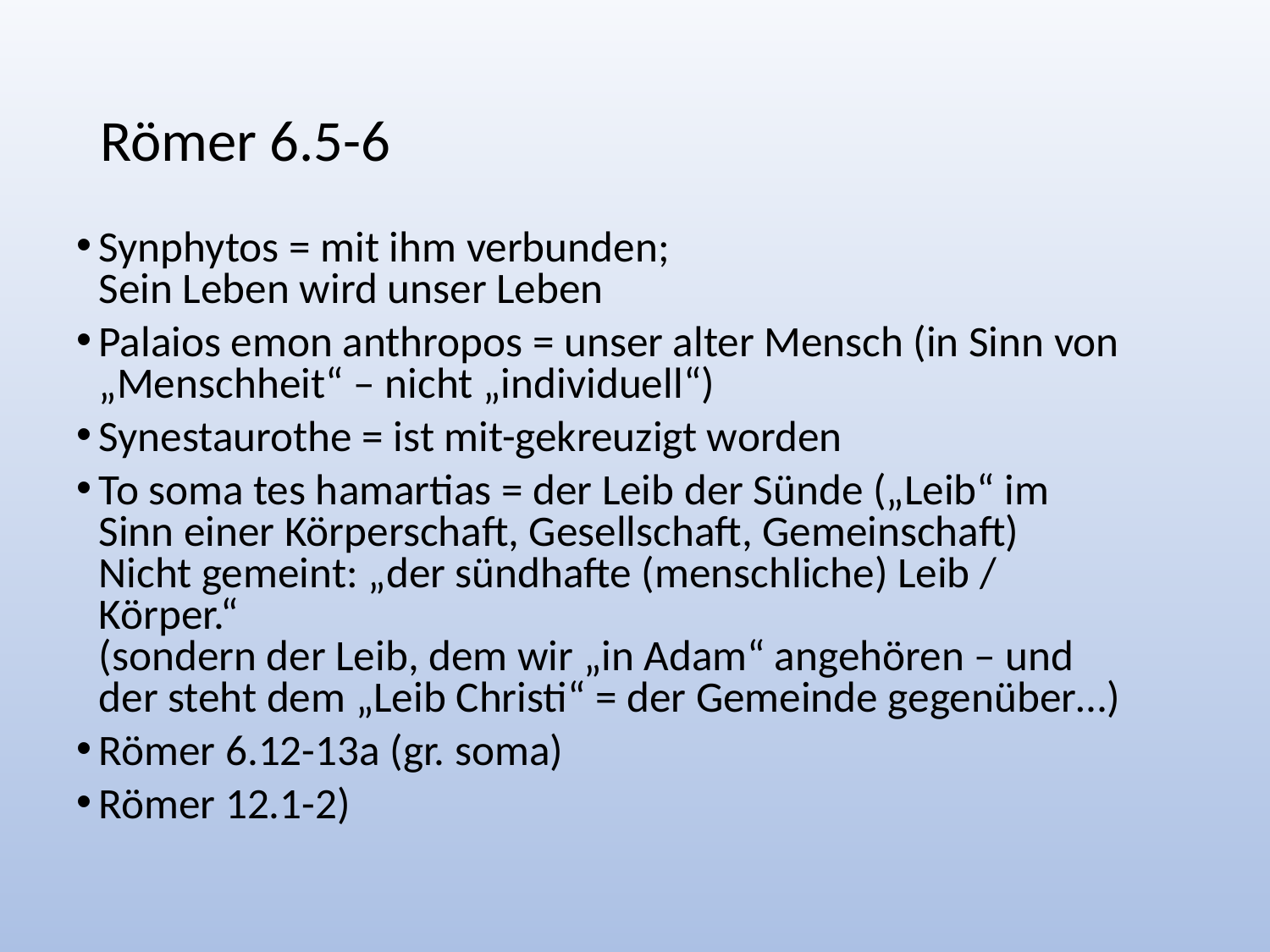

# Römer 6.5-6
Synphytos = mit ihm verbunden;
Sein Leben wird unser Leben
Palaios emon anthropos = unser alter Mensch (in Sinn von „Menschheit“ – nicht „individuell“)
Synestaurothe = ist mit-gekreuzigt worden
To soma tes hamartias = der Leib der Sünde („Leib“ im Sinn einer Körperschaft, Gesellschaft, Gemeinschaft)
Nicht gemeint: „der sündhafte (menschliche) Leib / Körper.“
(sondern der Leib, dem wir „in Adam“ angehören – und der steht dem „Leib Christi“ = der Gemeinde gegenüber…)
Römer 6.12-13a (gr. soma)
Römer 12.1-2)